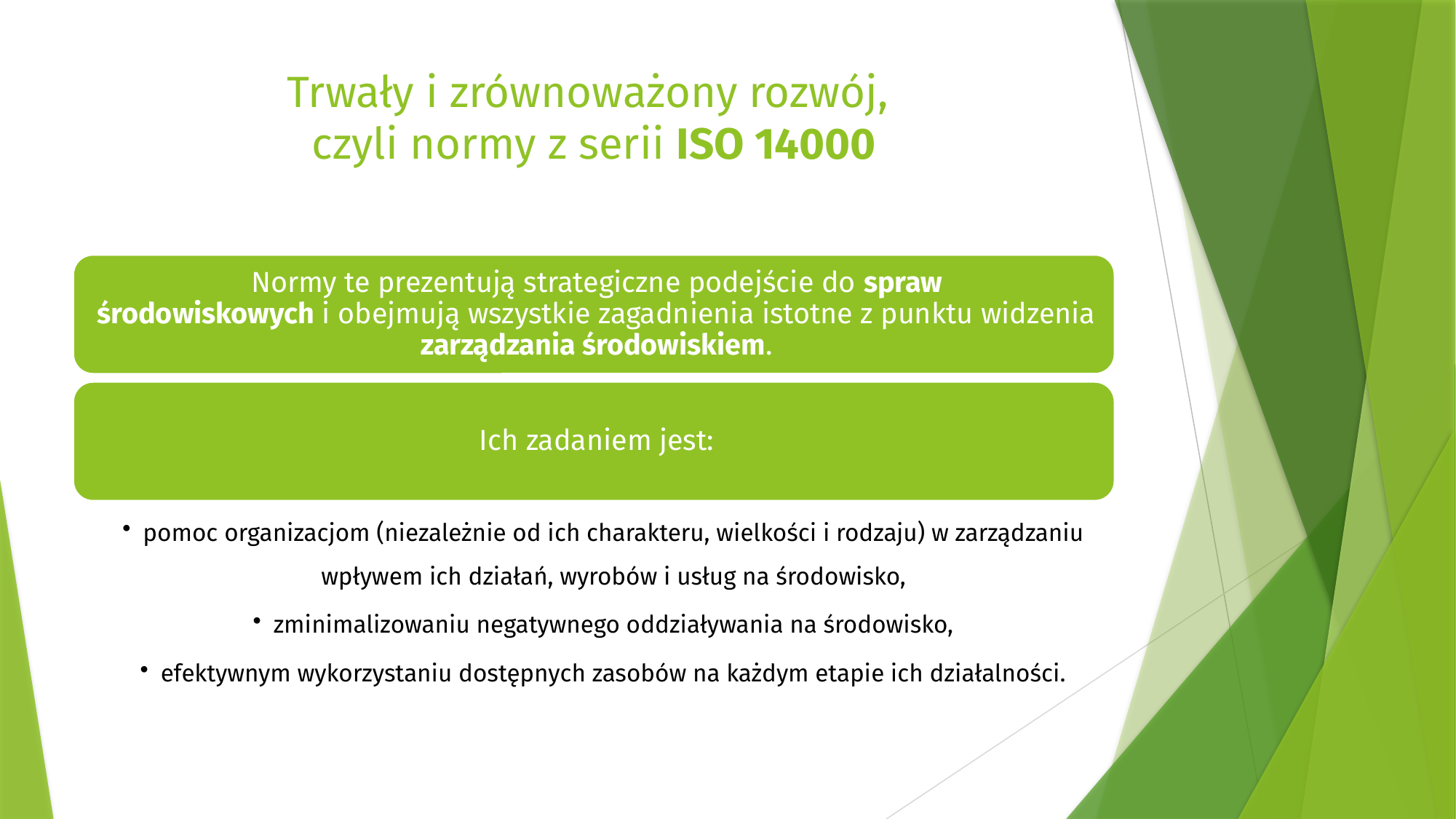

# Trwały i zrównoważony rozwój, czyli normy z serii ISO 14000
Normy te prezentują strategiczne podejście do spraw środowiskowych i obejmują wszystkie zagadnienia istotne z punktu widzenia zarządzania środowiskiem.
Ich zadaniem jest:
pomoc organizacjom (niezależnie od ich charakteru, wielkości i rodzaju) w zarządzaniu wpływem ich działań, wyrobów i usług na środowisko,
zminimalizowaniu negatywnego oddziaływania na środowisko,
efektywnym wykorzystaniu dostępnych zasobów na każdym etapie ich działalności.